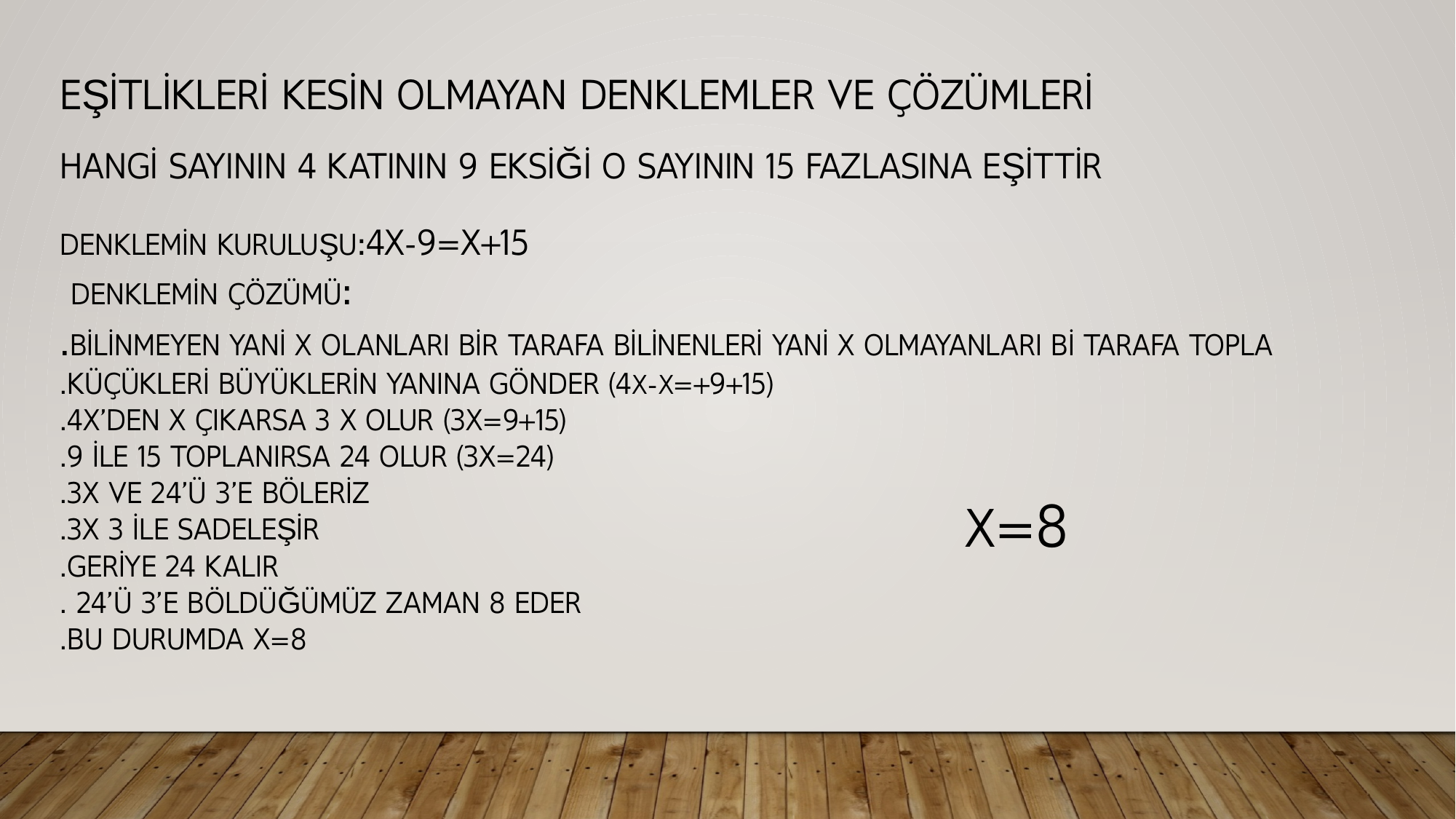

EŞİTLİKLERİ KESİN OLMAYAN DENKLEMLER VE ÇÖZÜMLERİ
HANGİ SAYININ 4 KATININ 9 EKSİĞİ O SAYININ 15 FAZLASINA EŞİTTİR

DENKLEMİN KURULUŞU:4X-9=X+15
 DENKLEMİN ÇÖZÜMÜ:
.BİLİNMEYEN YANİ X OLANLARI BİR TARAFA BİLİNENLERİ YANİ X OLMAYANLARI Bİ TARAFA TOPLA
.KÜÇÜKLERİ BÜYÜKLERİN YANINA GÖNDER (4X-X=+9+15)
.4X’DEN X ÇIKARSA 3 X OLUR (3X=9+15)
.9 İLE 15 TOPLANIRSA 24 OLUR (3X=24)
.3X VE 24’Ü 3’E BÖLERİZ
.3X 3 İLE SADELEŞİR
.GERİYE 24 KALIR
. 24’Ü 3’E BÖLDÜĞÜMÜZ ZAMAN 8 EDER
.BU DURUMDA X=8

X=8